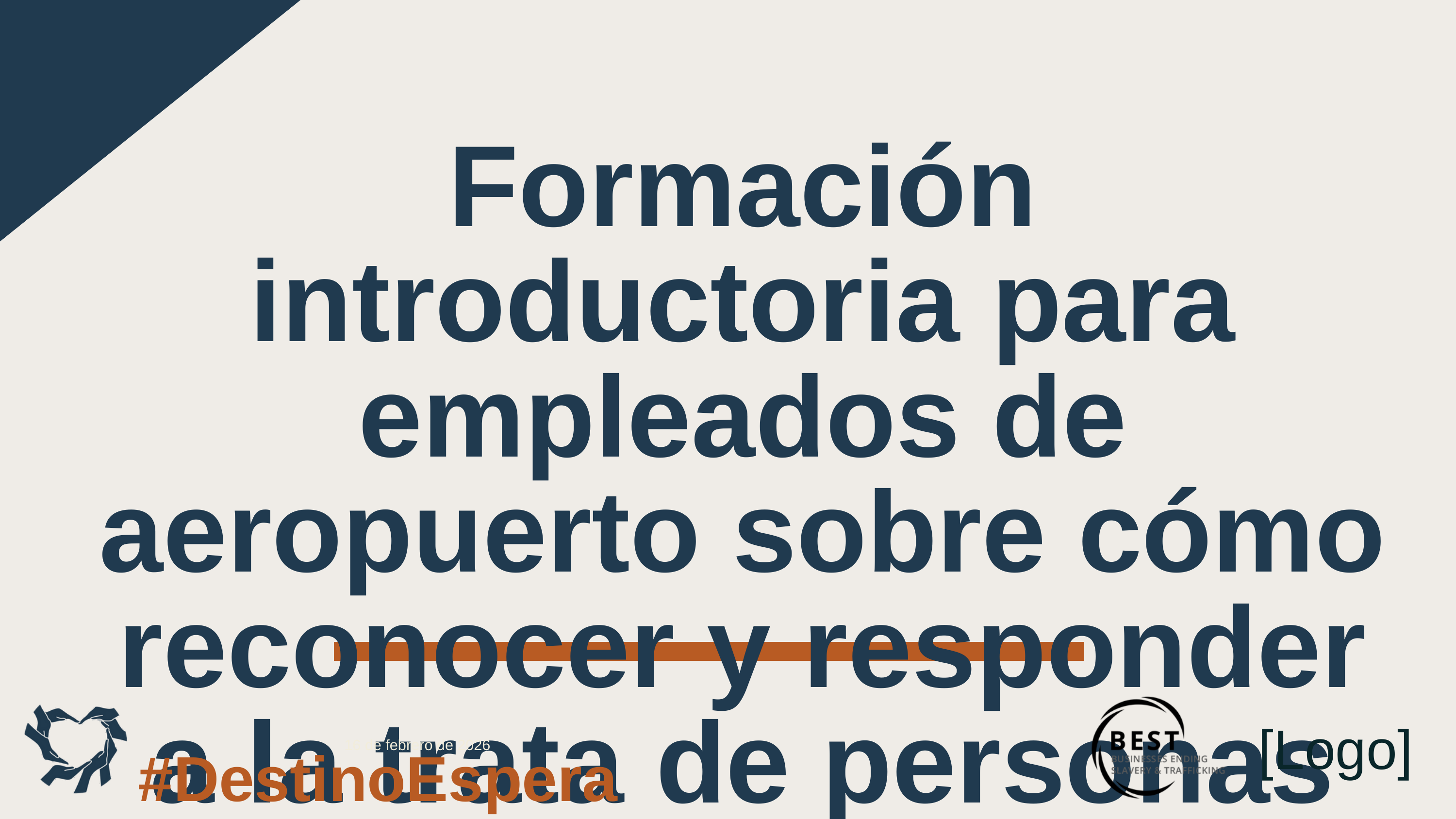

Formación introductoria para empleados de aeropuerto sobre cómo reconocer y responder a la trata de personas

#DestinoEsperanza

[Logo]
16 de febrero de 2026